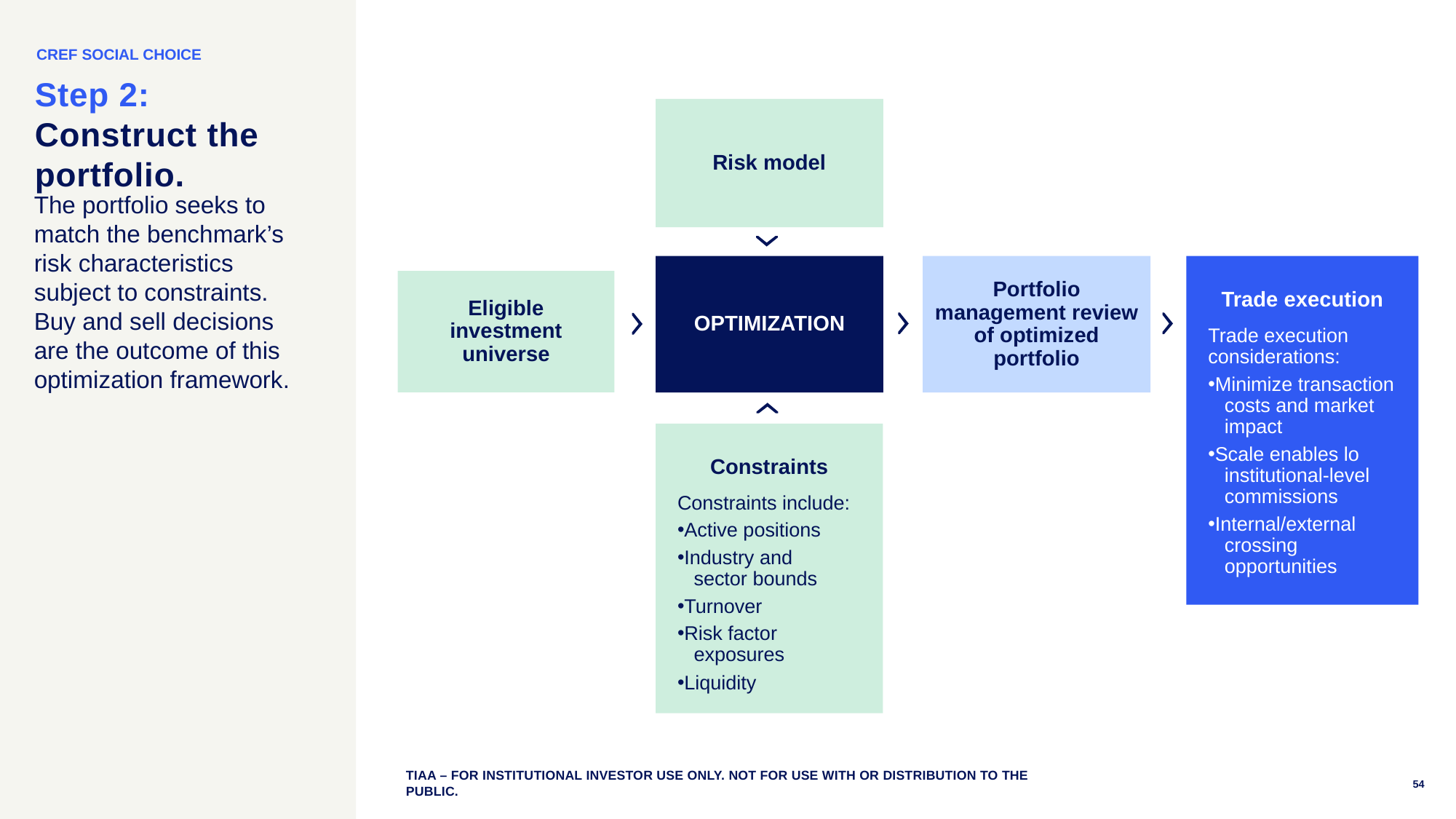

CREF SOCIAL CHOICE

Step 2: Construct the portfolio.
Risk model
The portfolio seeks to match the benchmark’s risk characteristics subject to constraints. Buy and sell decisions are the outcome of this optimization framework.

OPTIMIZATION
Portfolio management review of optimized portfolio
Trade execution
Trade execution considerations:
Minimize transaction
costs and market impact
Scale enables lo
institutional-level commissions
Internal/external
crossing opportunities
Eligible investment universe

Constraints
Constraints include:
Active positions
Industry and
sector bounds
Turnover
Risk factor
exposures
Liquidity
TIAA – FOR Institutional INVESTOR USE ONLY. NOT FOR USE WITH OR DISTRIBUTION TO THE PUBLIC.
54